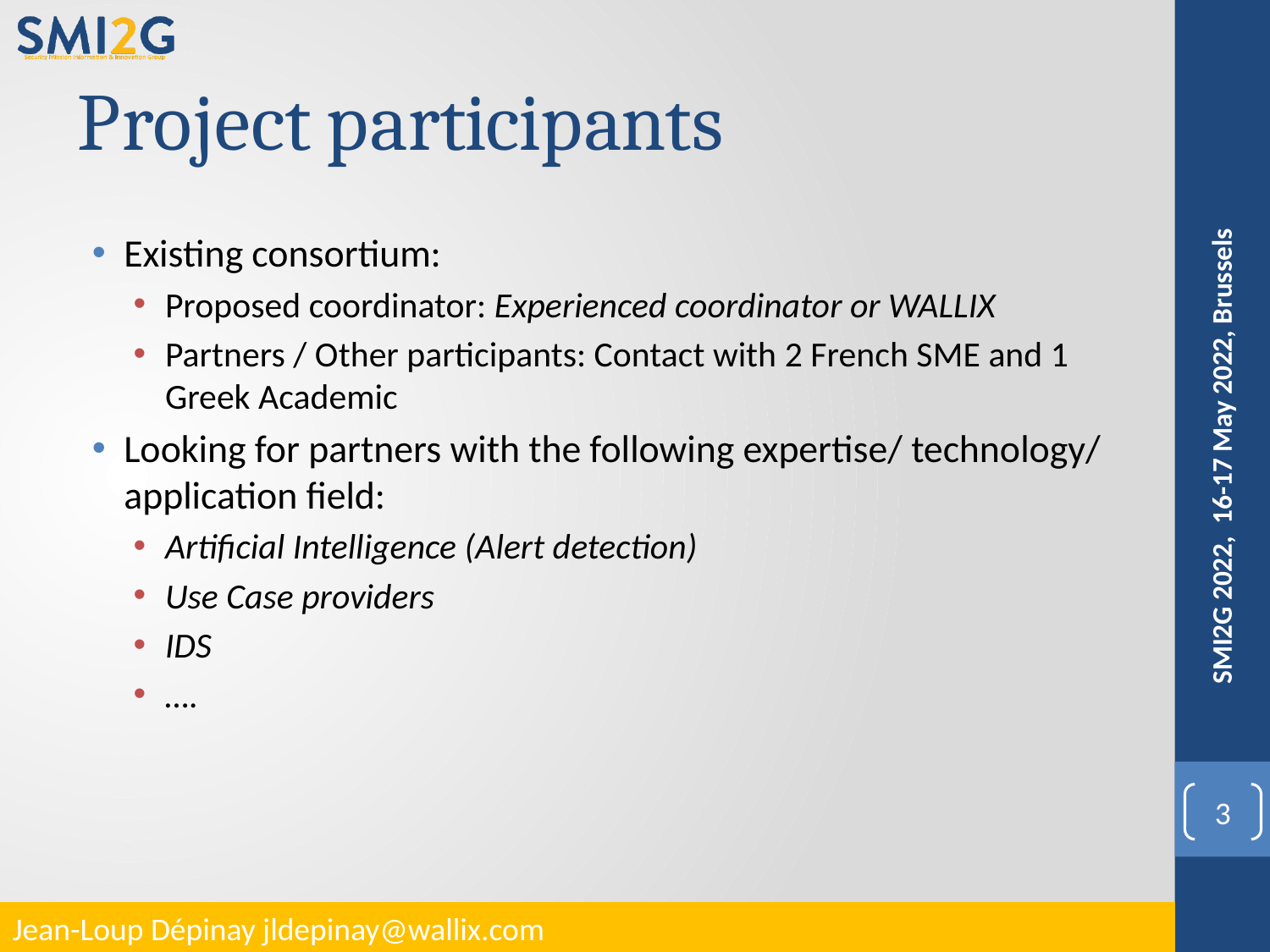

# Project participants
Existing consortium:
Proposed coordinator: Experienced coordinator or WALLIX
Partners / Other participants: Contact with 2 French SME and 1 Greek Academic
Looking for partners with the following expertise/ technology/ application field:
Artificial Intelligence (Alert detection)
Use Case providers
IDS
….
SMI2G 2022,  16-17 May 2022, Brussels
3
Jean-Loup Dépinay jldepinay@wallix.com